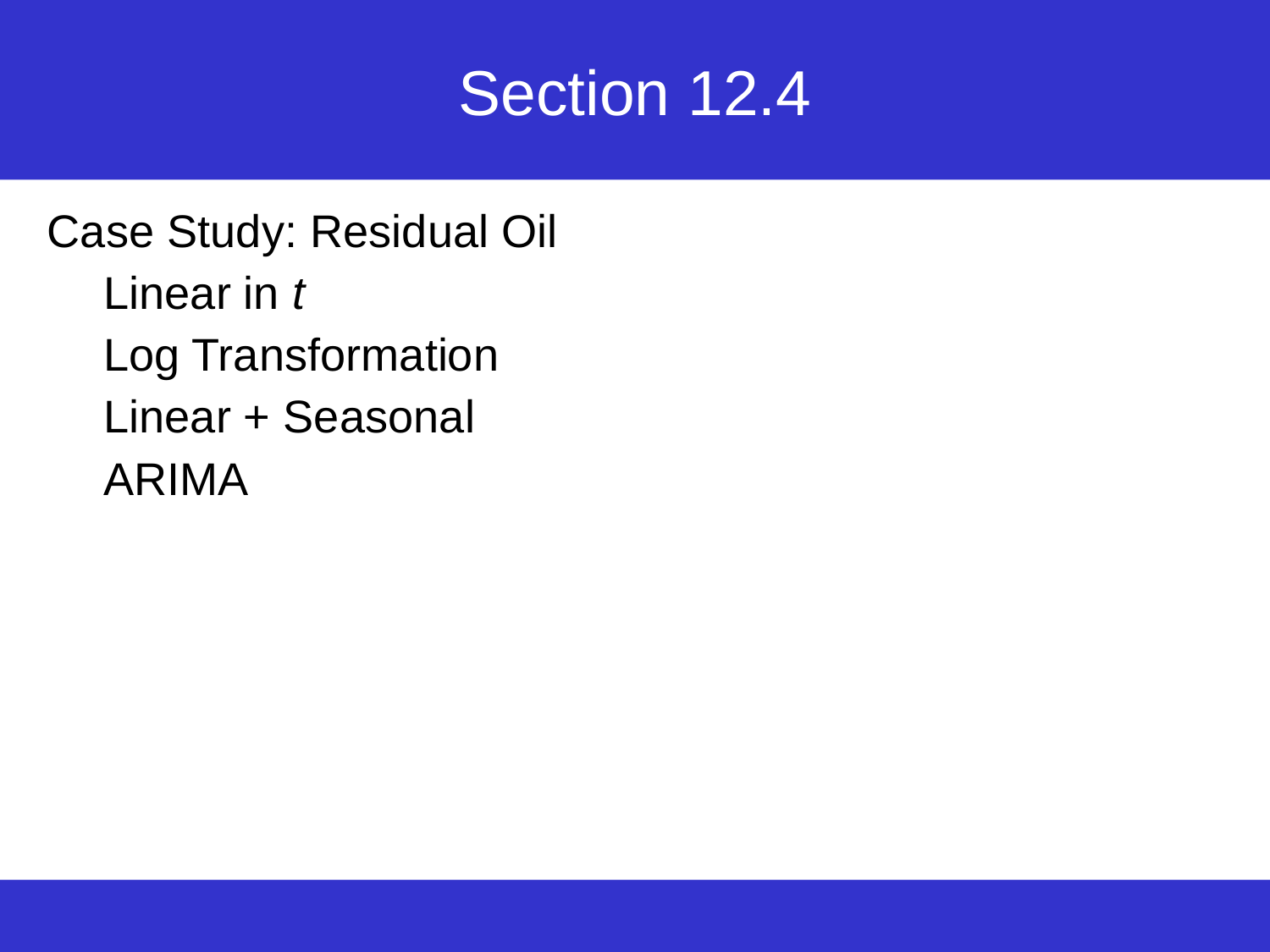

# Section 12.4
Case Study: Residual Oil
Linear in t
Log Transformation
Linear + Seasonal
ARIMA